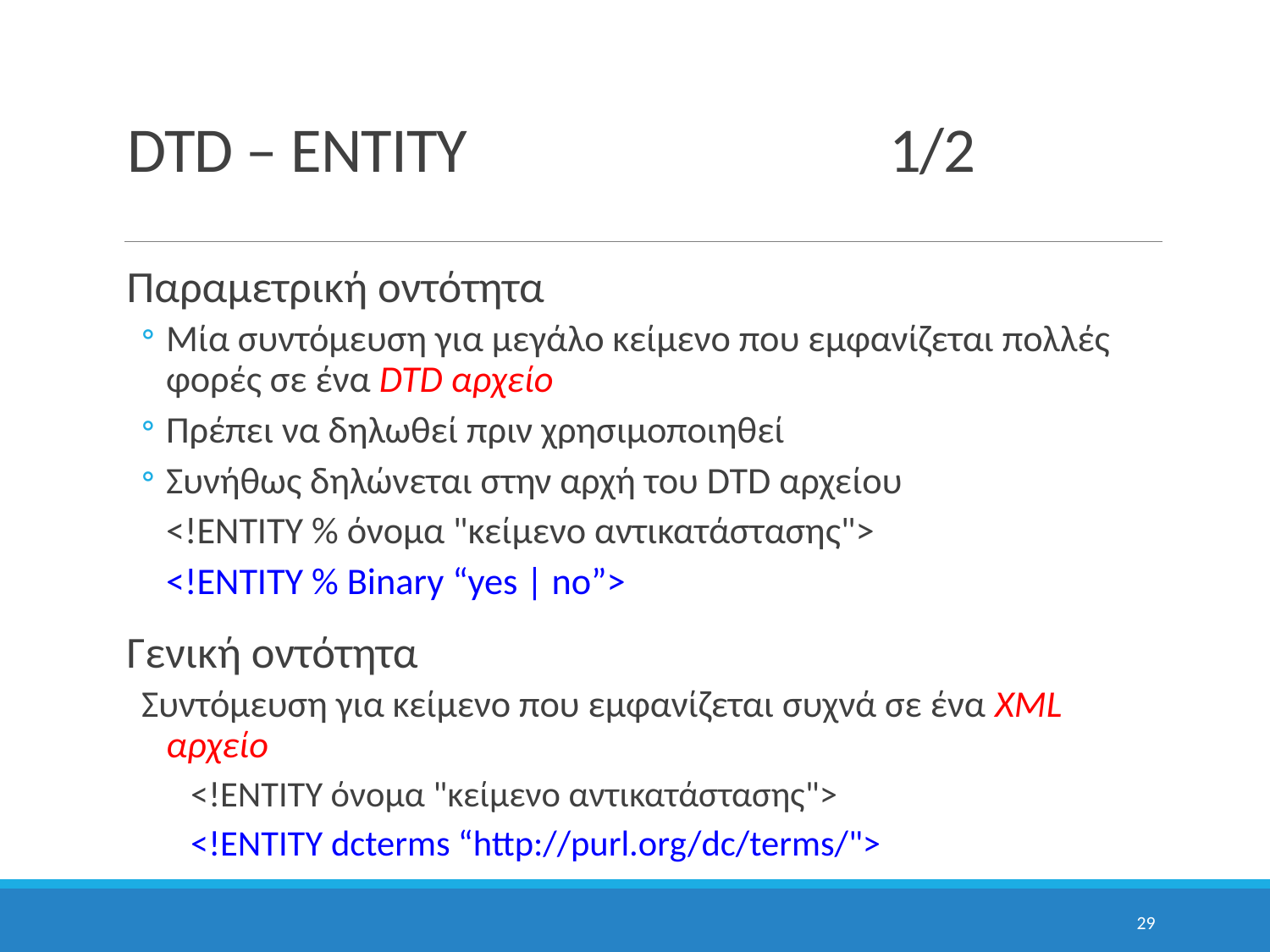

# DTD – ΕΝΤΙΤΥ				1/2
Παραμετρική οντότητα
Μία συντόμευση για μεγάλο κείμενο που εμφανίζεται πολλές φορές σε ένα DTD αρχείο
Πρέπει να δηλωθεί πριν χρησιμοποιηθεί
Συνήθως δηλώνεται στην αρχή του DTD αρχείου
	<!ENTITY % όνομα "κείμενο αντικατάστασης">
	<!ENTITY % Binary “yes | no”>
Γενική οντότητα
Συντόμευση για κείμενο που εμφανίζεται συχνά σε ένα XML αρχείο
	<!ENTITY όνομα "κείμενο αντικατάστασης">
	<!ENTITY dcterms “http://purl.org/dc/terms/">
29